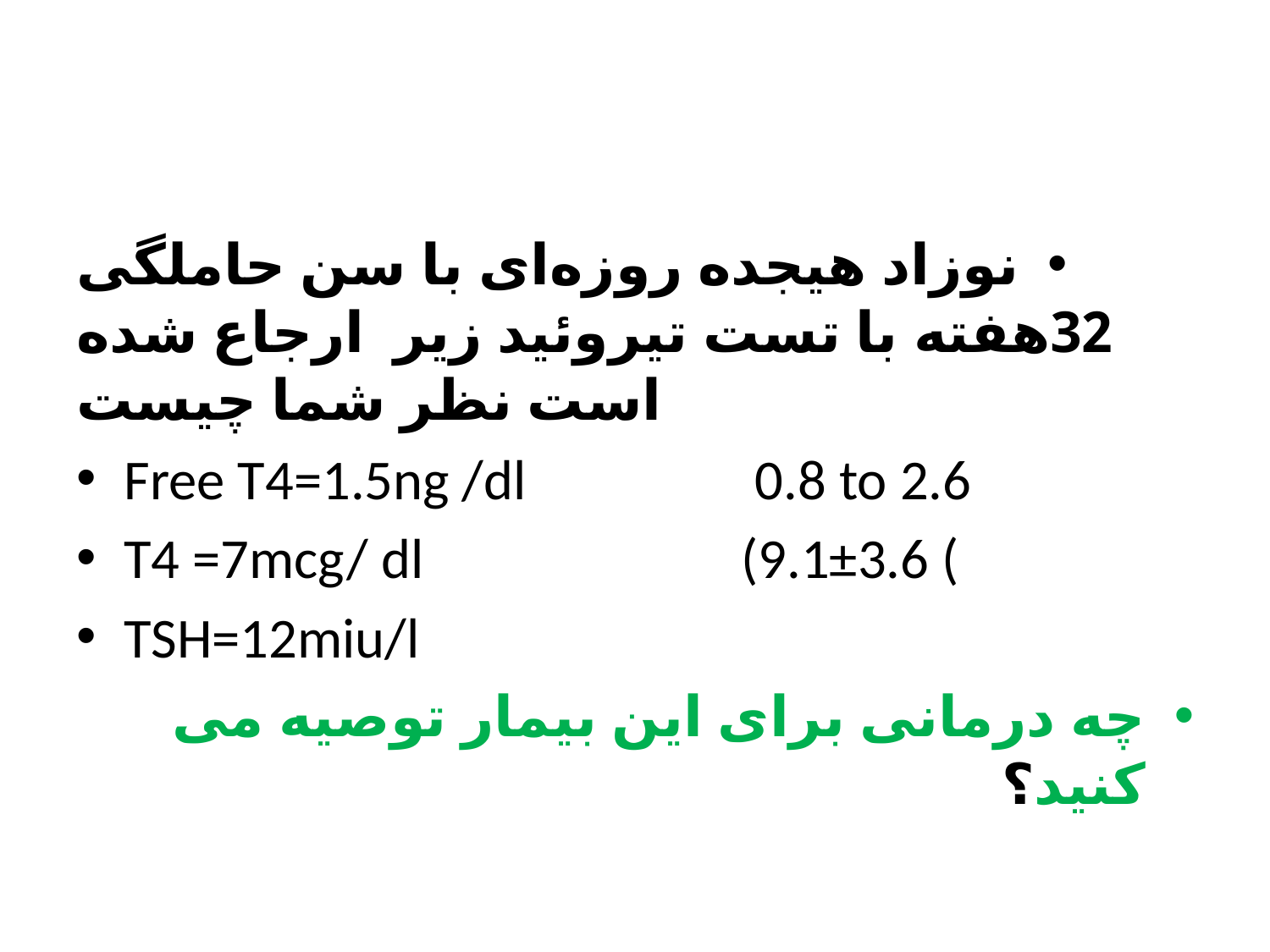

#
نوزاد هیجده روزه‌ای با سن حاملگی 32هفته با تست تیروئید زیر  ارجاع شده است نظر شما چیست
Free T4=1.5ng /dl                  0.8 to 2.6
T4 =7mcg/ dl                         (9.1±3.6 (
TSH=12miu/l
چه درمانی برای این بیمار توصیه می کنید؟